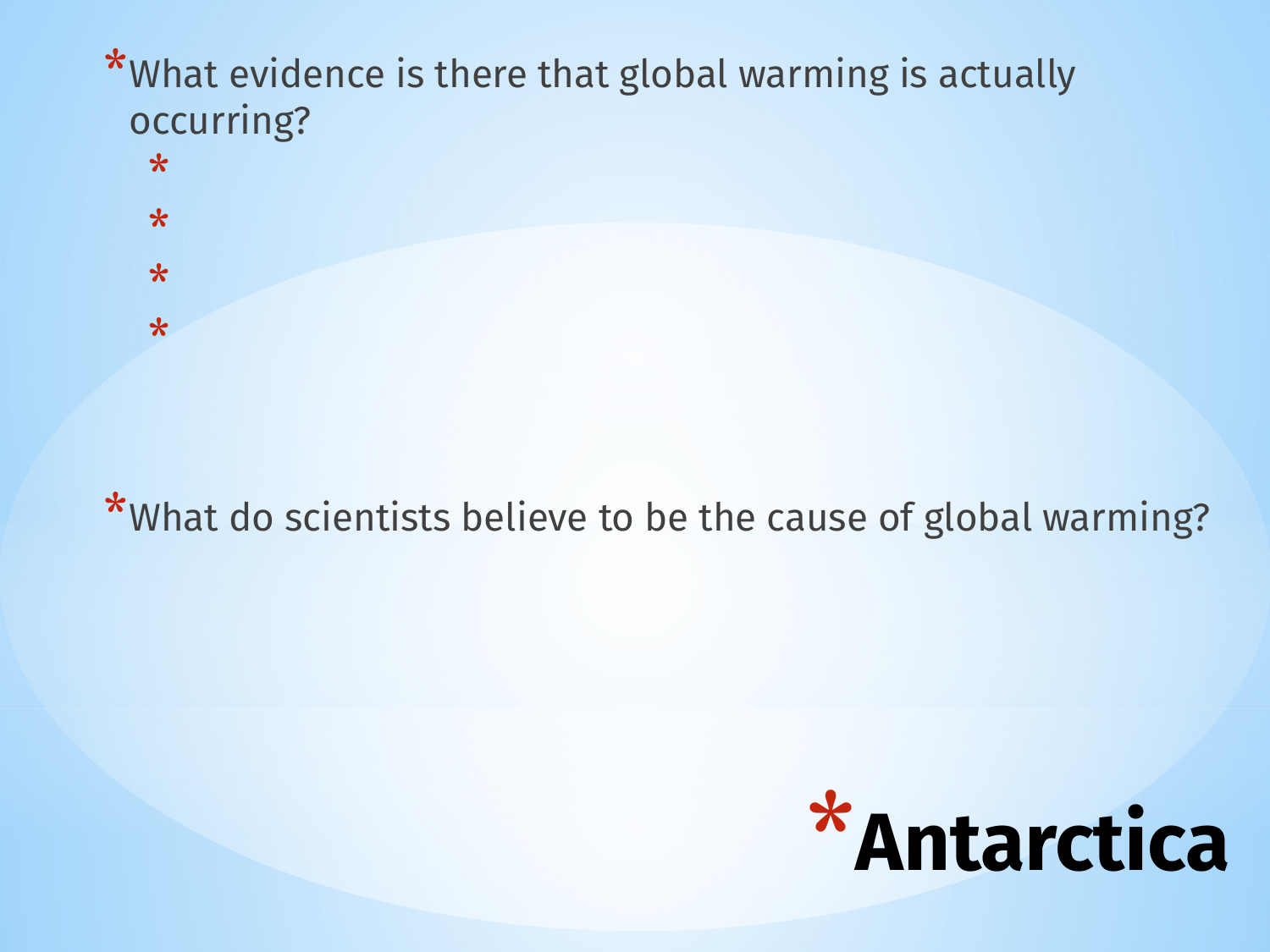

What evidence is there that global warming is actually occurring?

What do scientists believe to be the cause of global warming?

# Antarctica